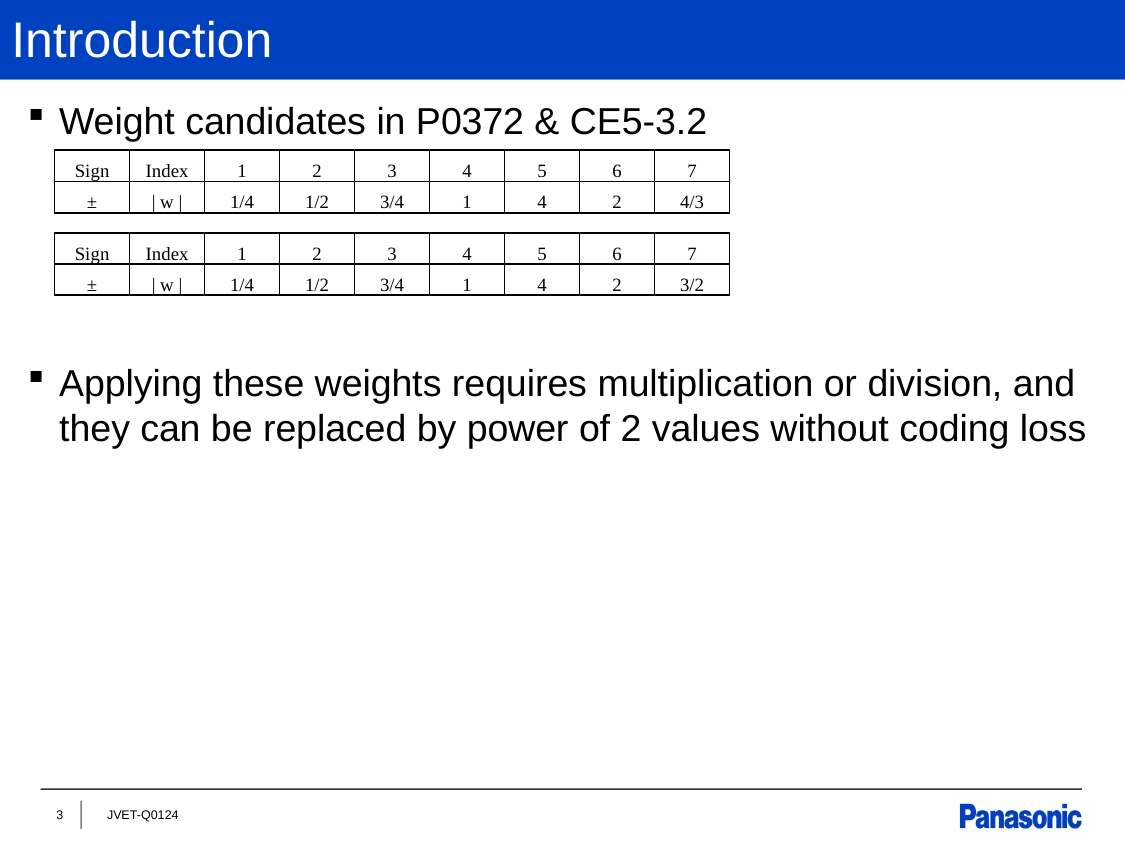

# Introduction
Weight candidates in P0372 & CE5-3.2

Applying these weights requires multiplication or division, and they can be replaced by power of 2 values without coding loss

| Sign | Index | 1 | 2 | 3 | 4 | 5 | 6 | 7 |
| --- | --- | --- | --- | --- | --- | --- | --- | --- |
| ± | | w | | 1/4 | 1/2 | 3/4 | 1 | 4 | 2 | 4/3 |
| Sign | Index | 1 | 2 | 3 | 4 | 5 | 6 | 7 |
| --- | --- | --- | --- | --- | --- | --- | --- | --- |
| ± | | w | | 1/4 | 1/2 | 3/4 | 1 | 4 | 2 | 3/2 |